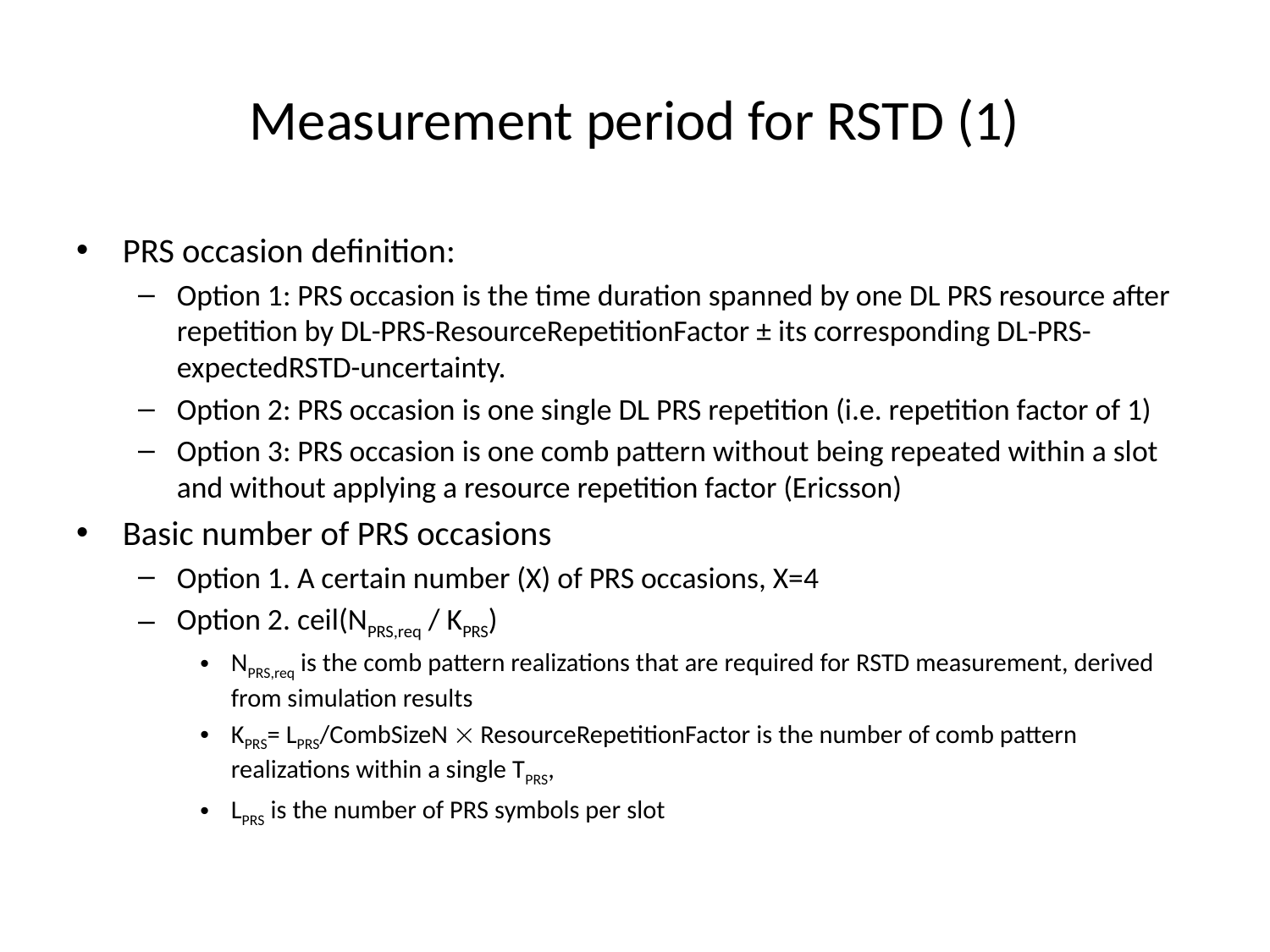

# Measurement period for RSTD (1)
PRS occasion definition:
Option 1: PRS occasion is the time duration spanned by one DL PRS resource after repetition by DL-PRS-ResourceRepetitionFactor ± its corresponding DL-PRS-expectedRSTD-uncertainty.
Option 2: PRS occasion is one single DL PRS repetition (i.e. repetition factor of 1)
Option 3: PRS occasion is one comb pattern without being repeated within a slot and without applying a resource repetition factor (Ericsson)
Basic number of PRS occasions
Option 1. A certain number (X) of PRS occasions, X=4
Option 2. ceil(NPRS,req / KPRS)
NPRS,req is the comb pattern realizations that are required for RSTD measurement, derived from simulation results
KPRS= LPRS/CombSizeN × ResourceRepetitionFactor is the number of comb pattern realizations within a single TPRS,
LPRS is the number of PRS symbols per slot